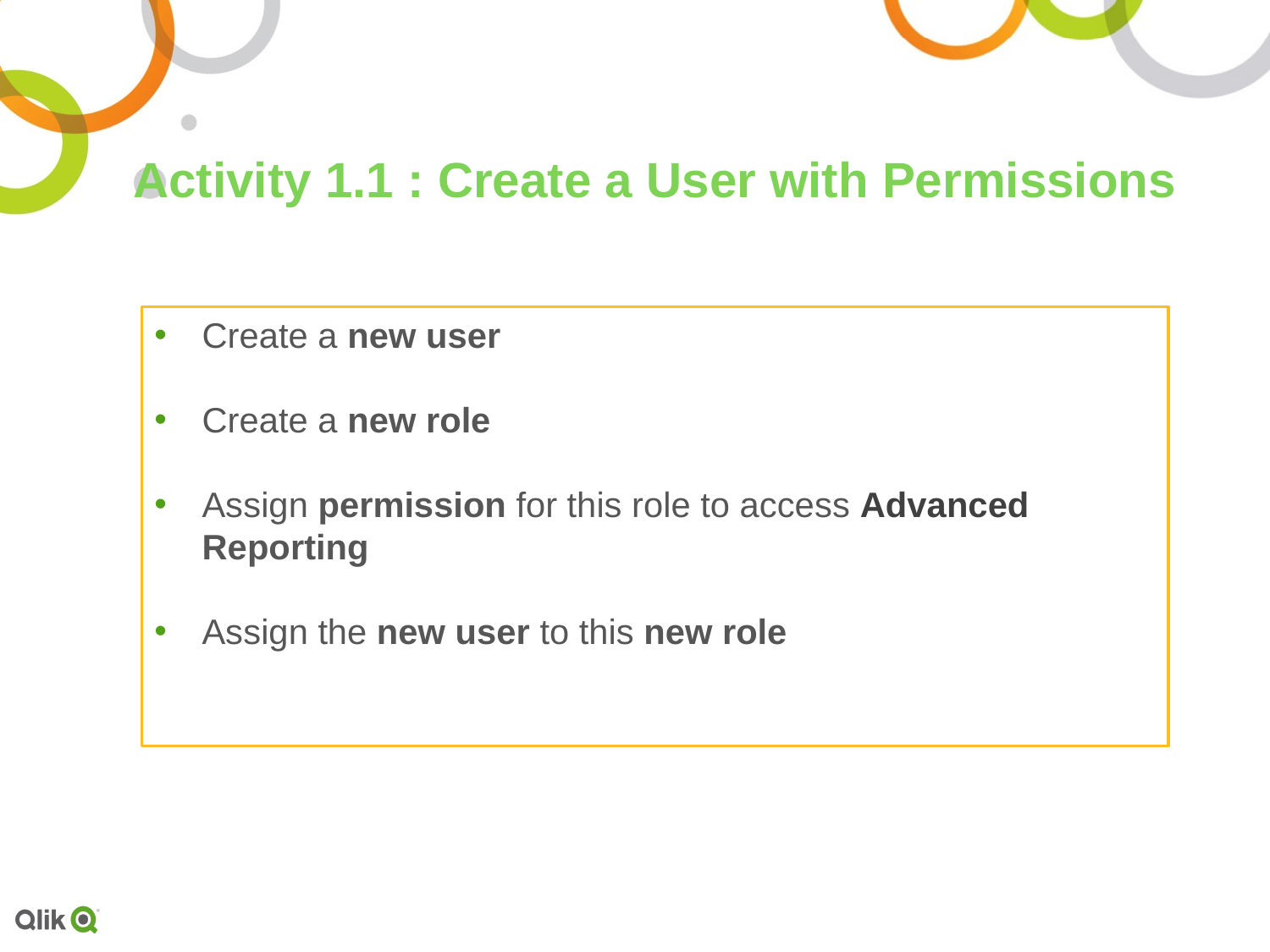

# Activity 1.1 : Create a User with Permissions
Create a new user
Create a new role
Assign permission for this role to access Advanced Reporting
Assign the new user to this new role